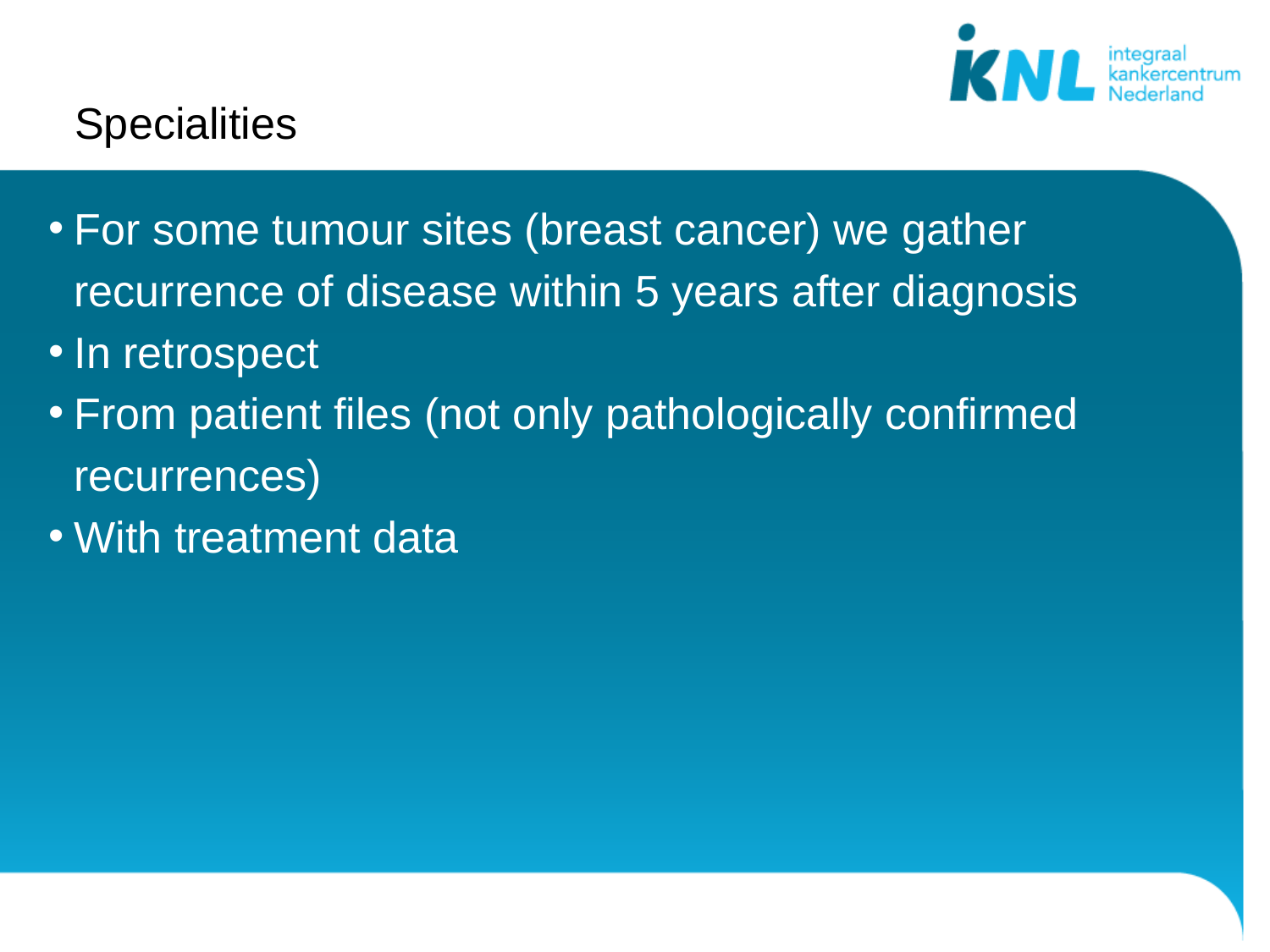

# Specialities
For some tumour sites (breast cancer) we gather recurrence of disease within 5 years after diagnosis
In retrospect
From patient files (not only pathologically confirmed recurrences)
With treatment data